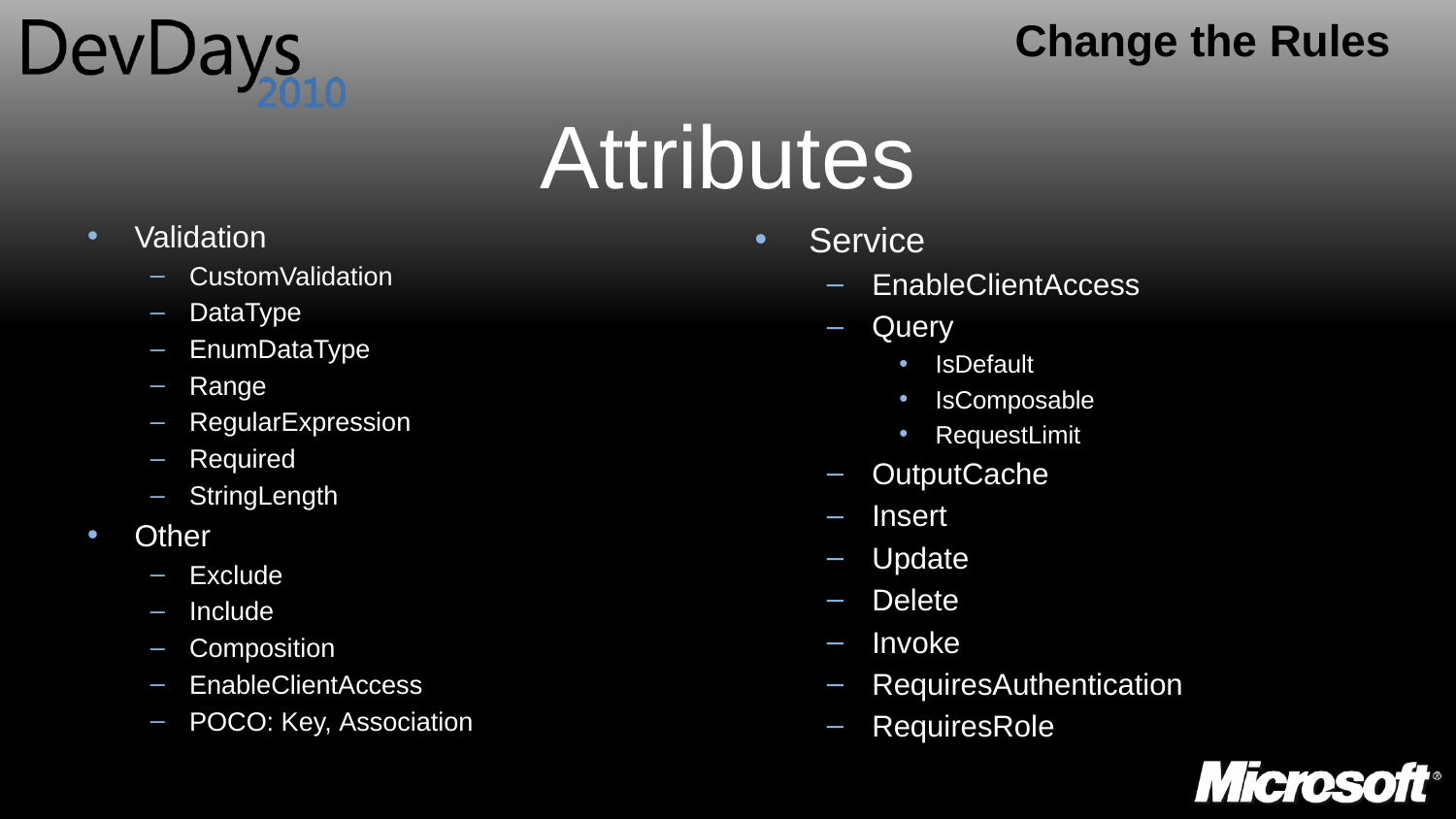

# Attributes
Validation
CustomValidation
DataType
EnumDataType
Range
RegularExpression
Required
StringLength
Other
Exclude
Include
Composition
EnableClientAccess
POCO: Key, Association
Service
EnableClientAccess
Query
IsDefault
IsComposable
RequestLimit
OutputCache
Insert
Update
Delete
Invoke
RequiresAuthentication
RequiresRole